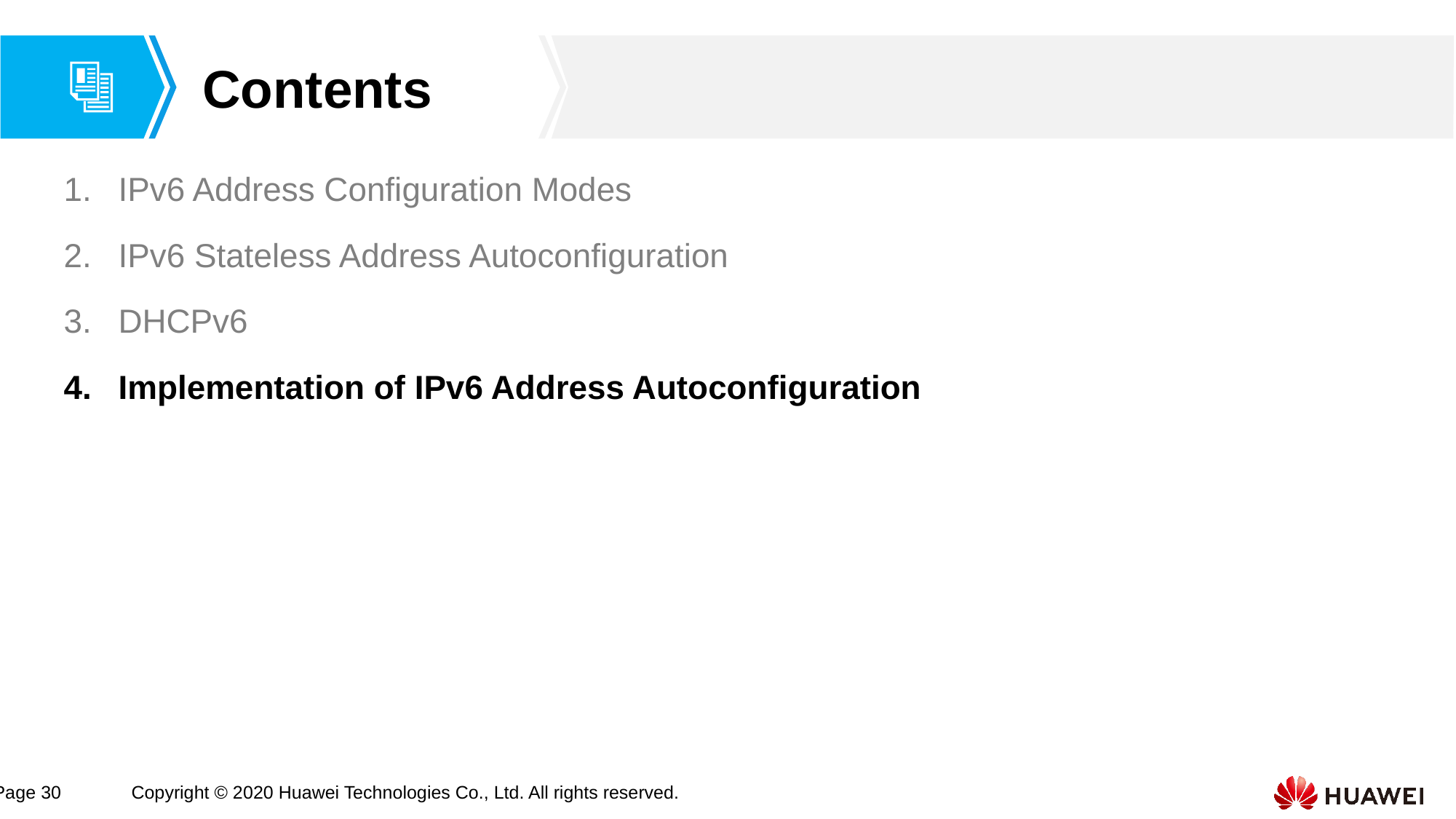

IPv6 Address Configuration Modes
IPv6 Stateless Address Autoconfiguration
DHCPv6
Implementation of IPv6 Address Autoconfiguration